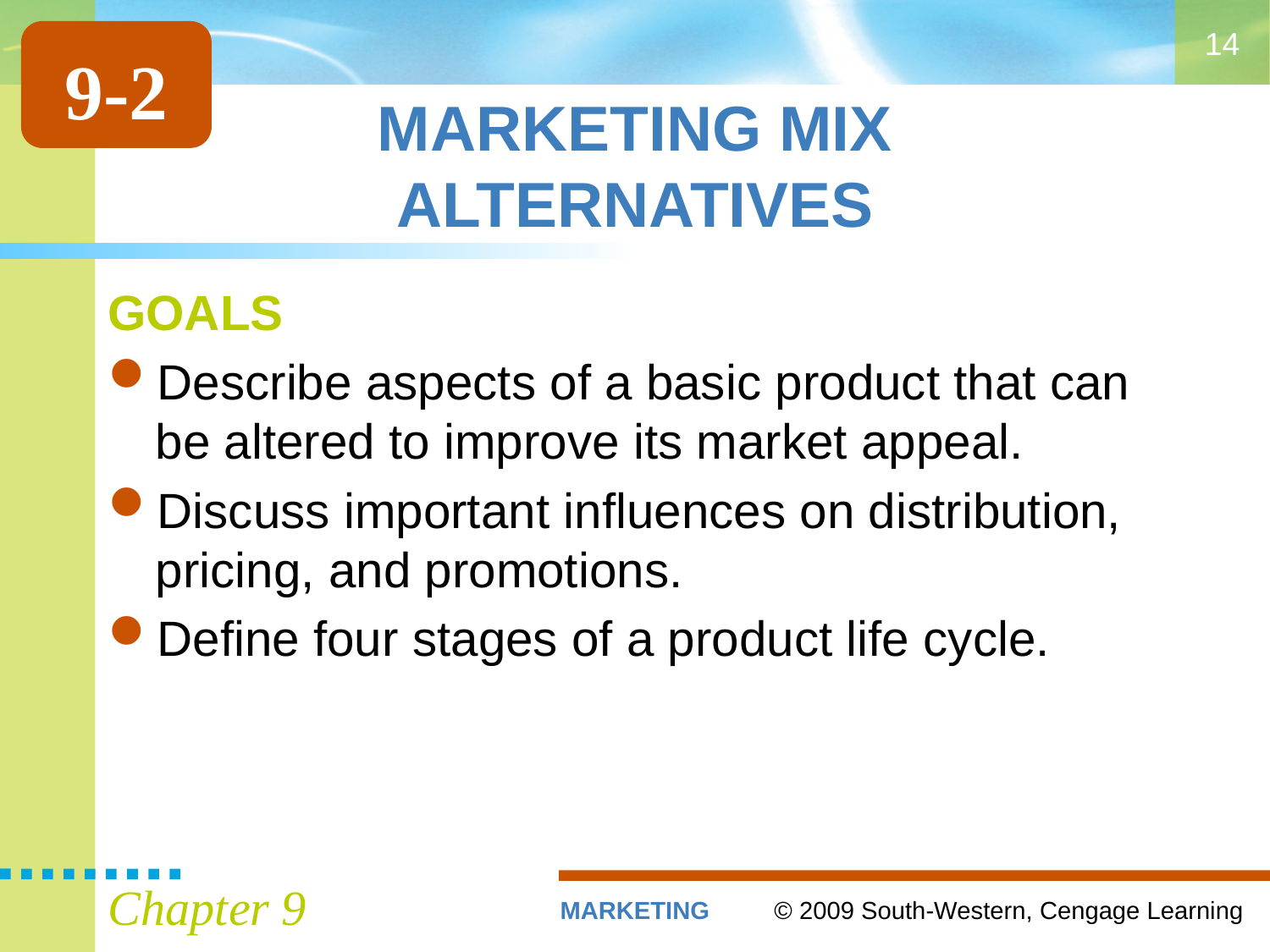

14
9-2
# MARKETING MIX ALTERNATIVES
GOALS
Describe aspects of a basic product that can be altered to improve its market appeal.
Discuss important influences on distribution, pricing, and promotions.
Define four stages of a product life cycle.
Chapter 9